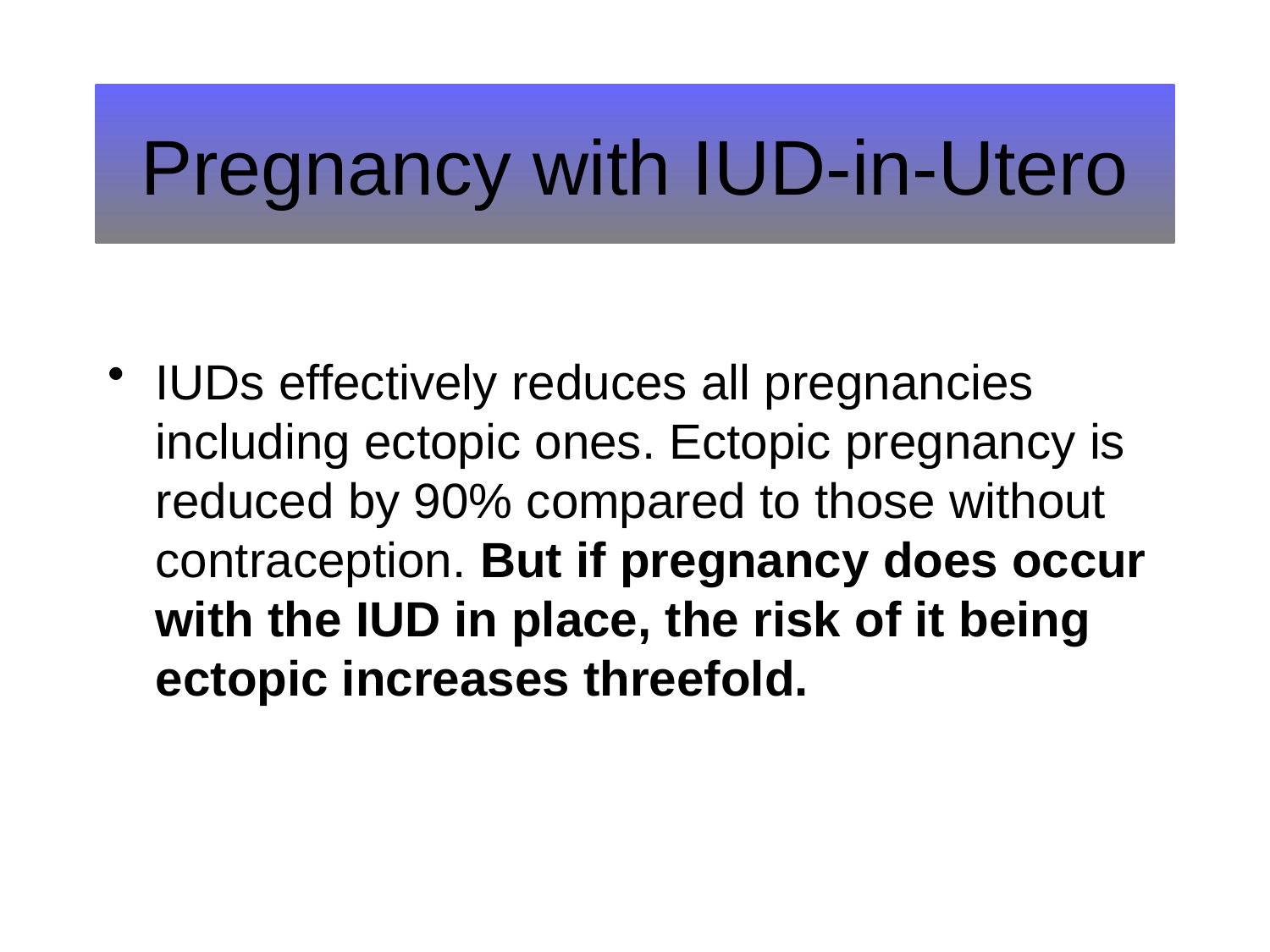

# Pregnancy with IUD-in-Utero

IUDs effectively reduces all pregnancies including ectopic ones. Ectopic pregnancy is reduced by 90% compared to those without contraception. But if pregnancy does occur with the IUD in place, the risk of it being ectopic increases threefold.